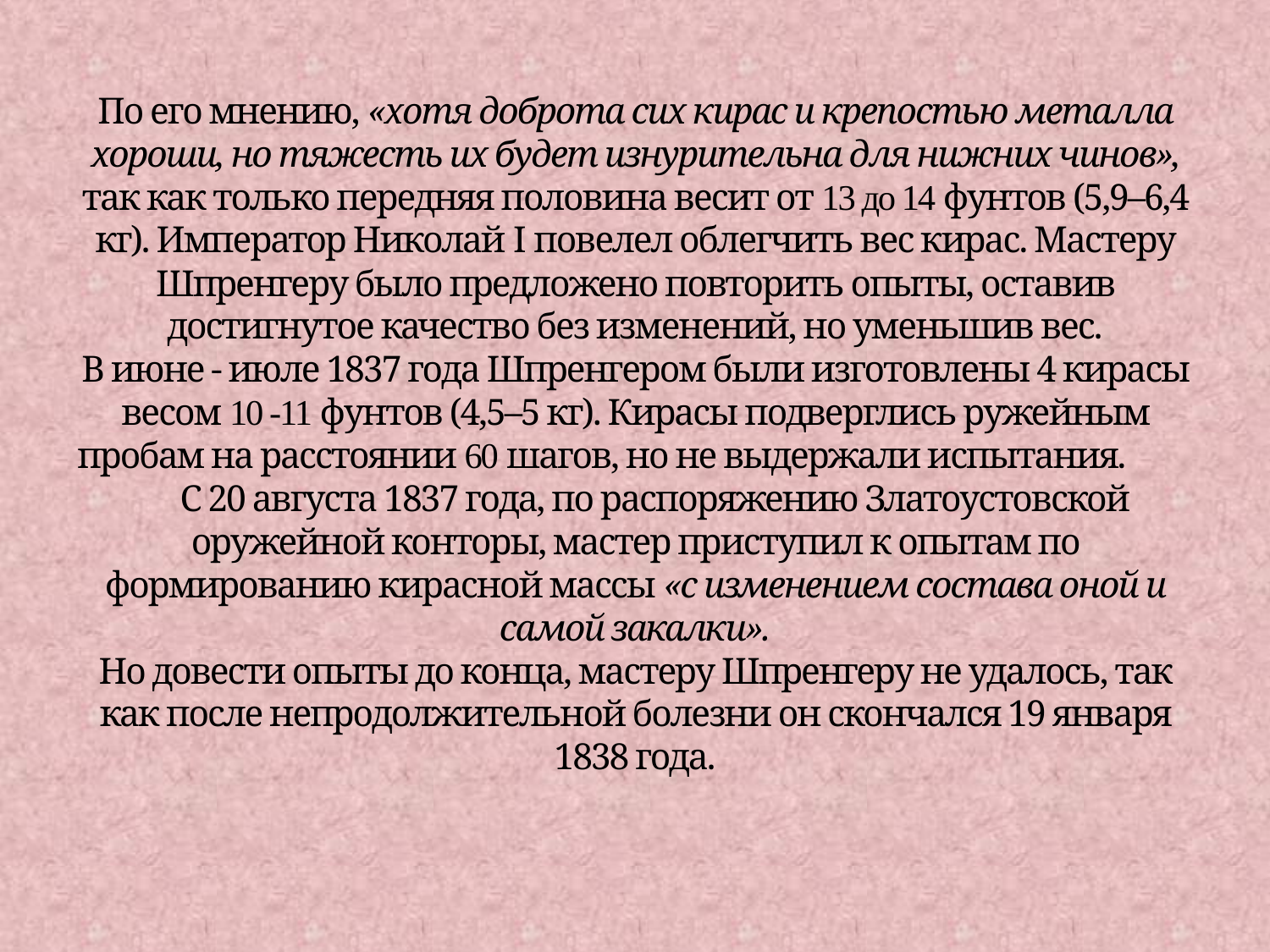

# По его мнению, «хотя доброта сих кирас и крепостью металла хороши, но тяжесть их будет изнурительна для нижних чинов», так как только передняя половина весит от 13 до 14 фунтов (5,9–6,4 кг). Император Николай I повелел облегчить вес кирас. Мастеру Шпренгеру было предложено повторить опыты, оставив достигнутое качество без изменений, но уменьшив вес. В июне - июле 1837 года Шпренгером были изготовлены 4 кирасы весом 10 -11 фунтов (4,5–5 кг). Кирасы подверглись ружейным пробам на расстоянии 60 шагов, но не выдержали испытания.               С 20 августа 1837 года, по распоряжению Златоустовской оружейной конторы, мастер приступил к опытам по формированию кирасной массы «с изменением состава оной и самой закалки». Но довести опыты до конца, мастеру Шпренгеру не удалось, так как после непродолжительной болезни он скончался 19 января 1838 года.